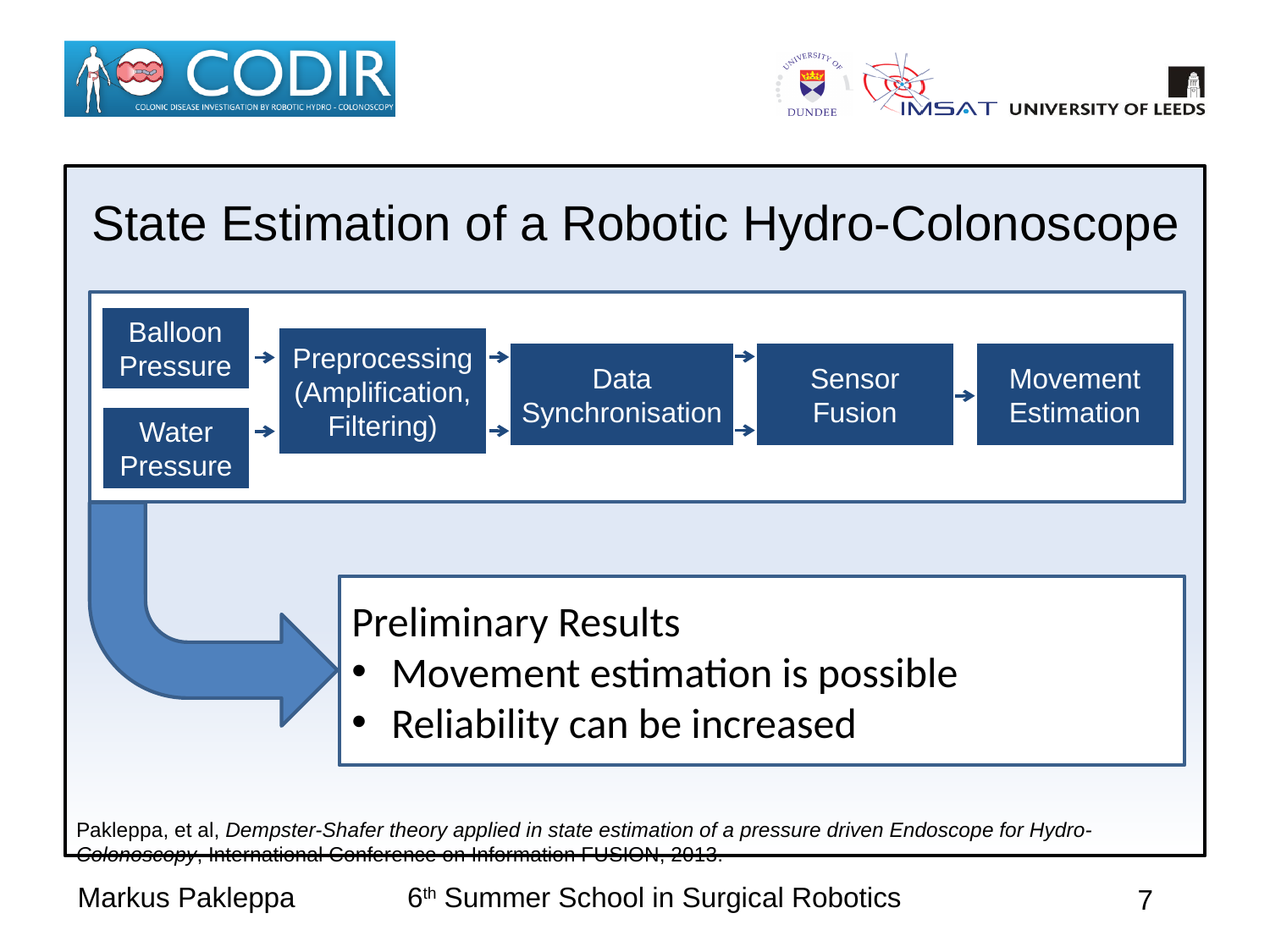

# State Estimation of a Robotic Hydro-Colonoscope

Pakleppa, et al, Dempster-Shafer theory applied in state estimation of a pressure driven Endoscope for Hydro-Colonoscopy, International Conference on Information FUSION, 2013.

Balloon Pressure
Preprocessing (Amplification, Filtering)
Data Synchronisation
Sensor Fusion
Movement Estimation
Water Pressure

Preliminary Results
Movement estimation is possible
Reliability can be increased